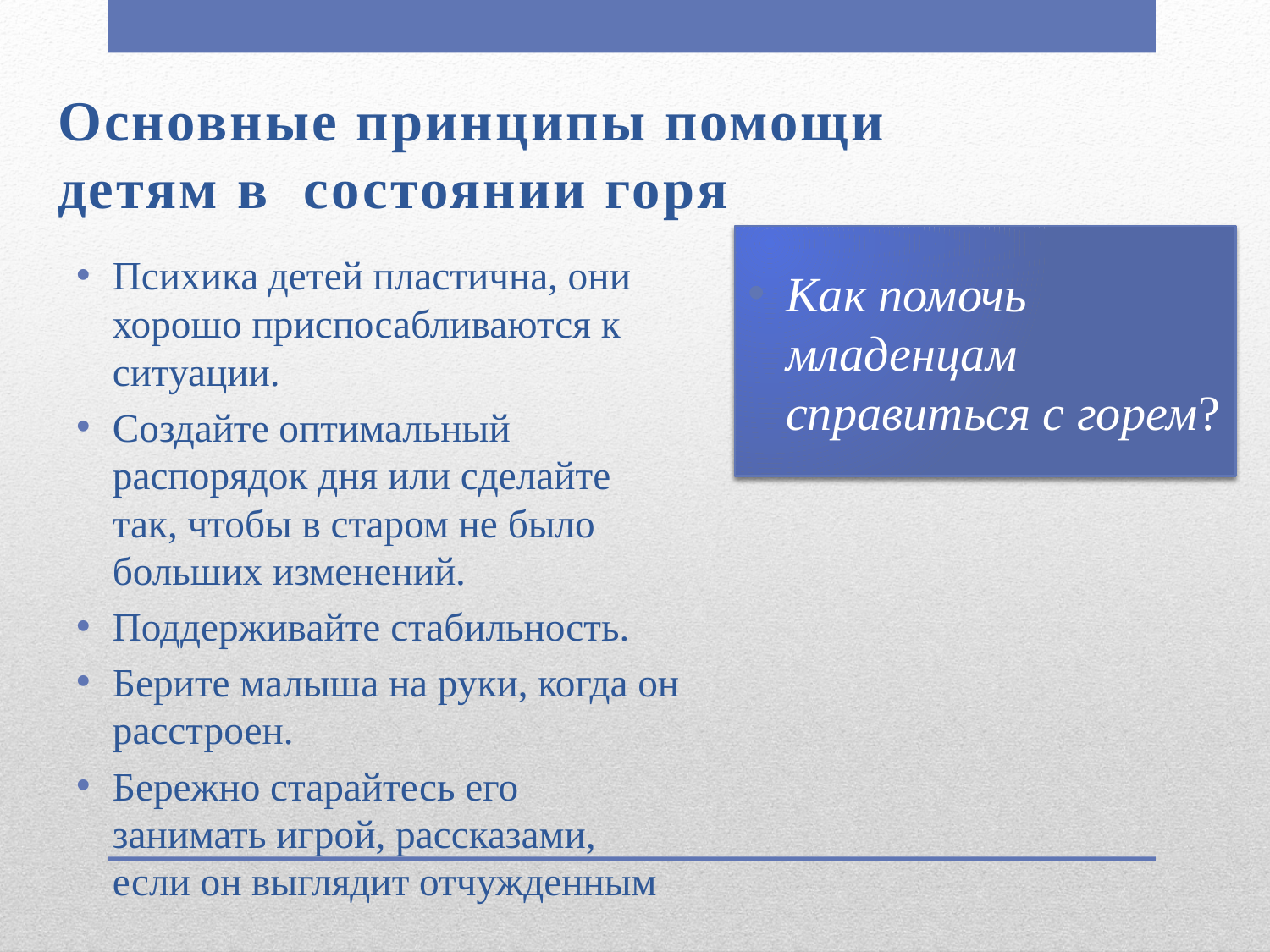

# Основные принципы помощи детям в  состоянии горя
Как помочь младенцам справиться с горем?
Психика детей пластична, они  хорошо приспосабливаются к ситуации.
Создайте оптимальный распорядок дня или сделайте так, чтобы в старом не было больших изменений.
Поддерживайте стабильность.
Берите малыша на руки, когда он расстроен.
Бережно старайтесь его занимать игрой, рассказами, если он выглядит отчужденным